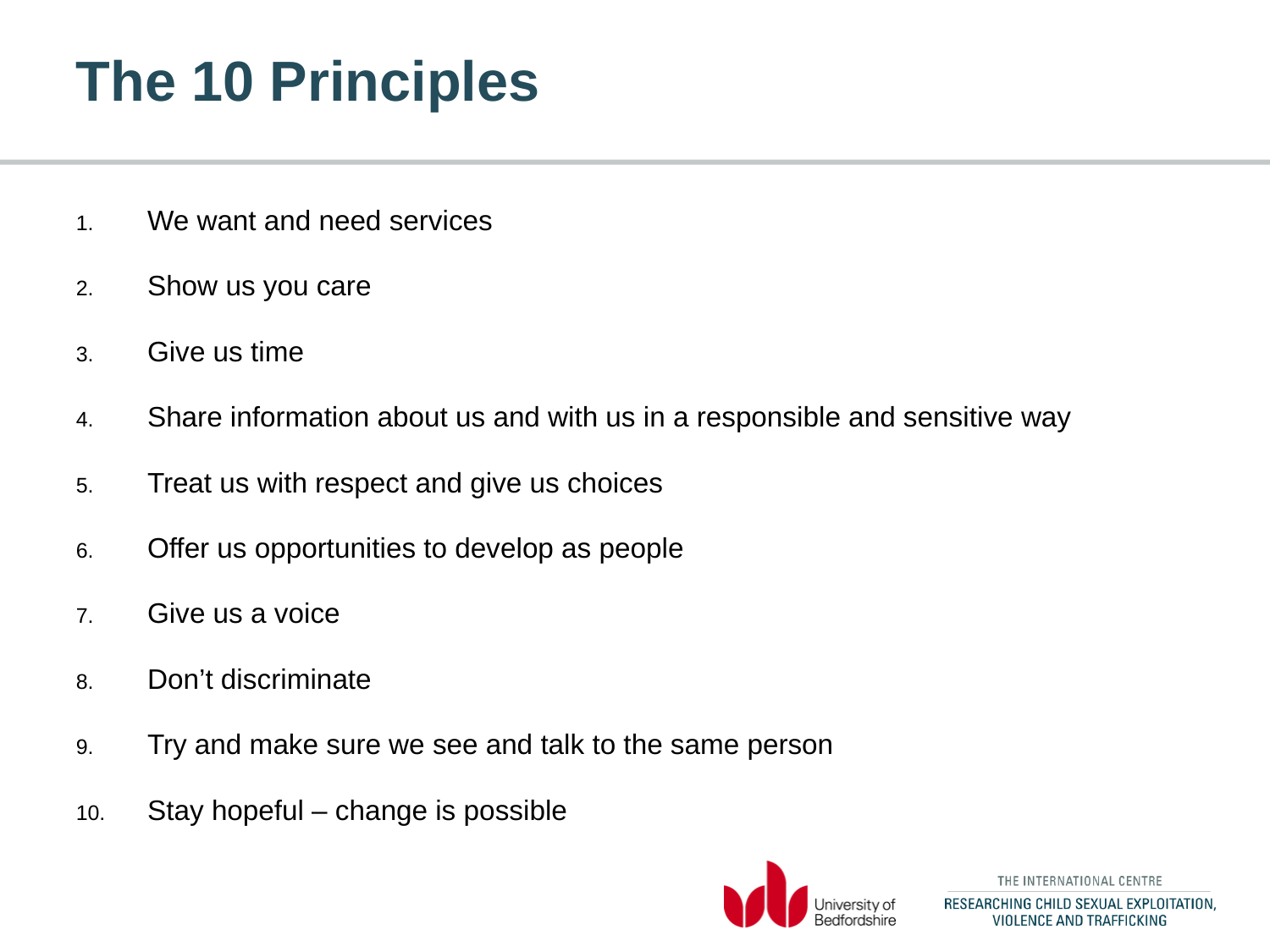

# The 10 Principles
We want and need services
Show us you care
Give us time
Share information about us and with us in a responsible and sensitive way
Treat us with respect and give us choices
Offer us opportunities to develop as people
Give us a voice
Don’t discriminate
Try and make sure we see and talk to the same person
Stay hopeful – change is possible